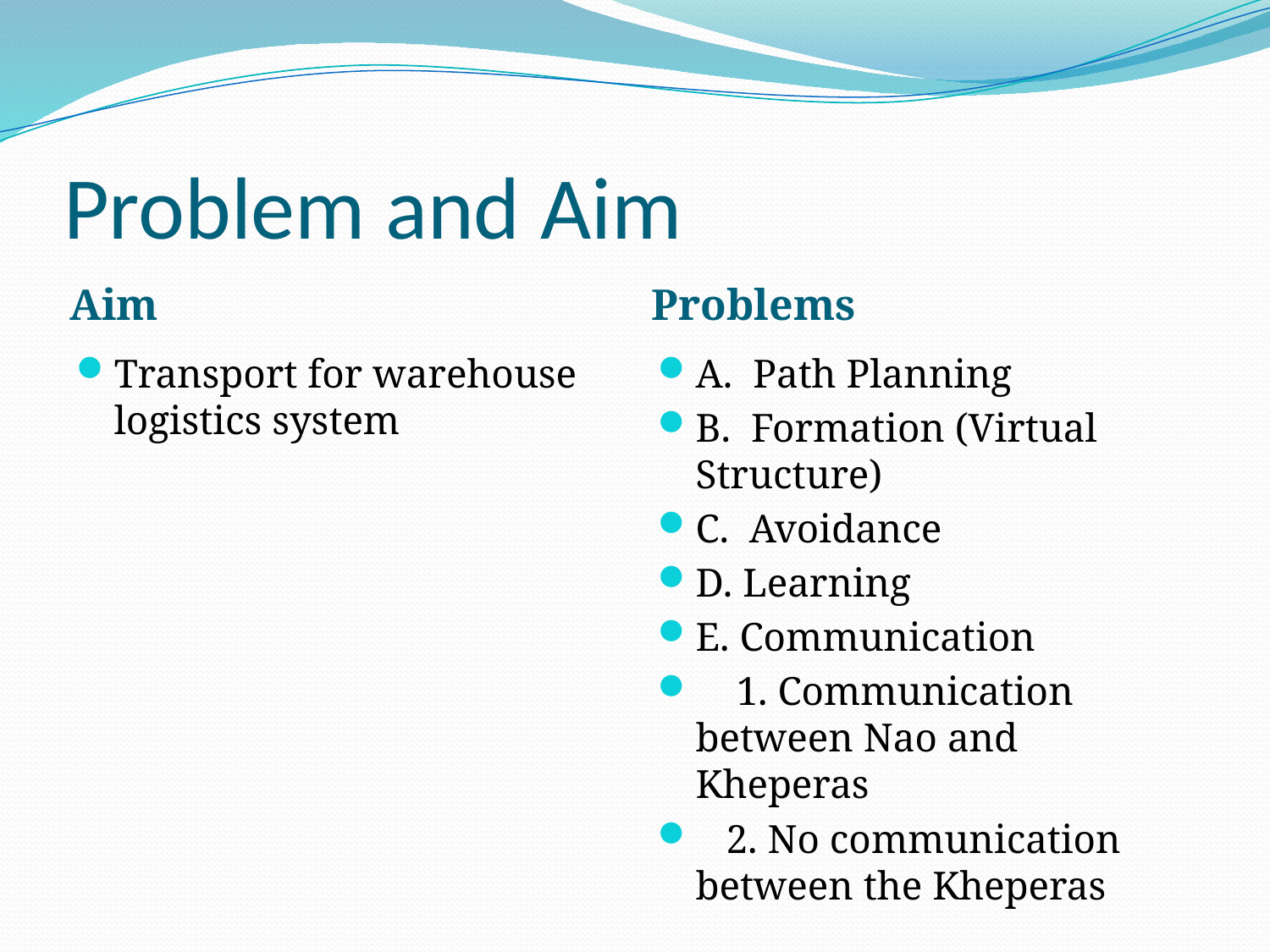

# Problem and Aim
Aim
Problems
Transport for warehouse logistics system
A.  Path Planning
B.  Formation (Virtual Structure)
C.  Avoidance
D. Learning
E. Communication
    1. Communication between Nao and Kheperas
   2. No communication between the Kheperas